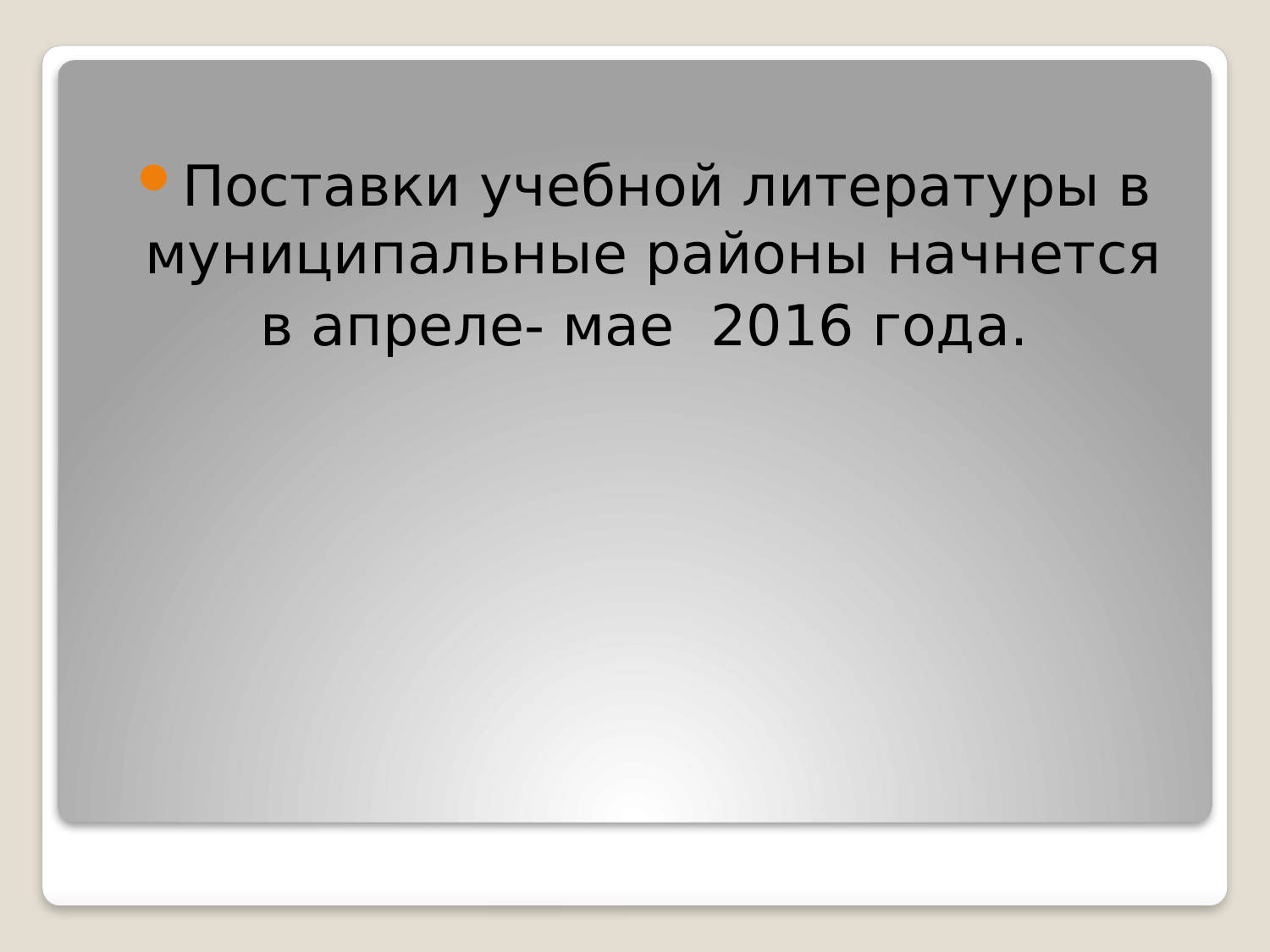

Поставки учебной литературы в муниципальные районы начнется
в апреле- мае  2016 года.
#